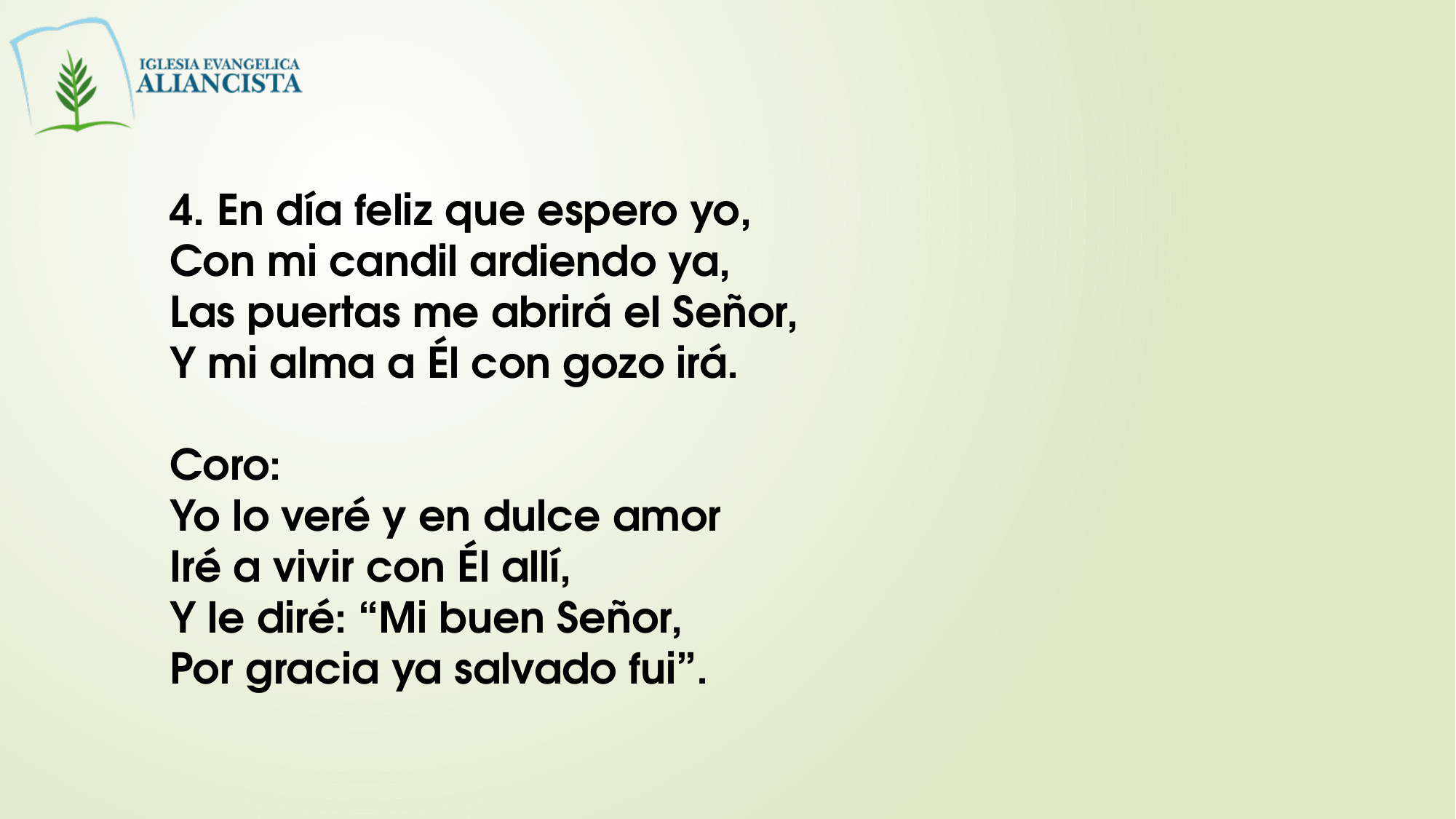

4. En día feliz que espero yo,
Con mi candil ardiendo ya,
Las puertas me abrirá el Señor,
Y mi alma a Él con gozo irá.

Coro:
Yo lo veré y en dulce amor
Iré a vivir con Él allí,
Y le diré: “Mi buen Señor,
Por gracia ya salvado fui”.